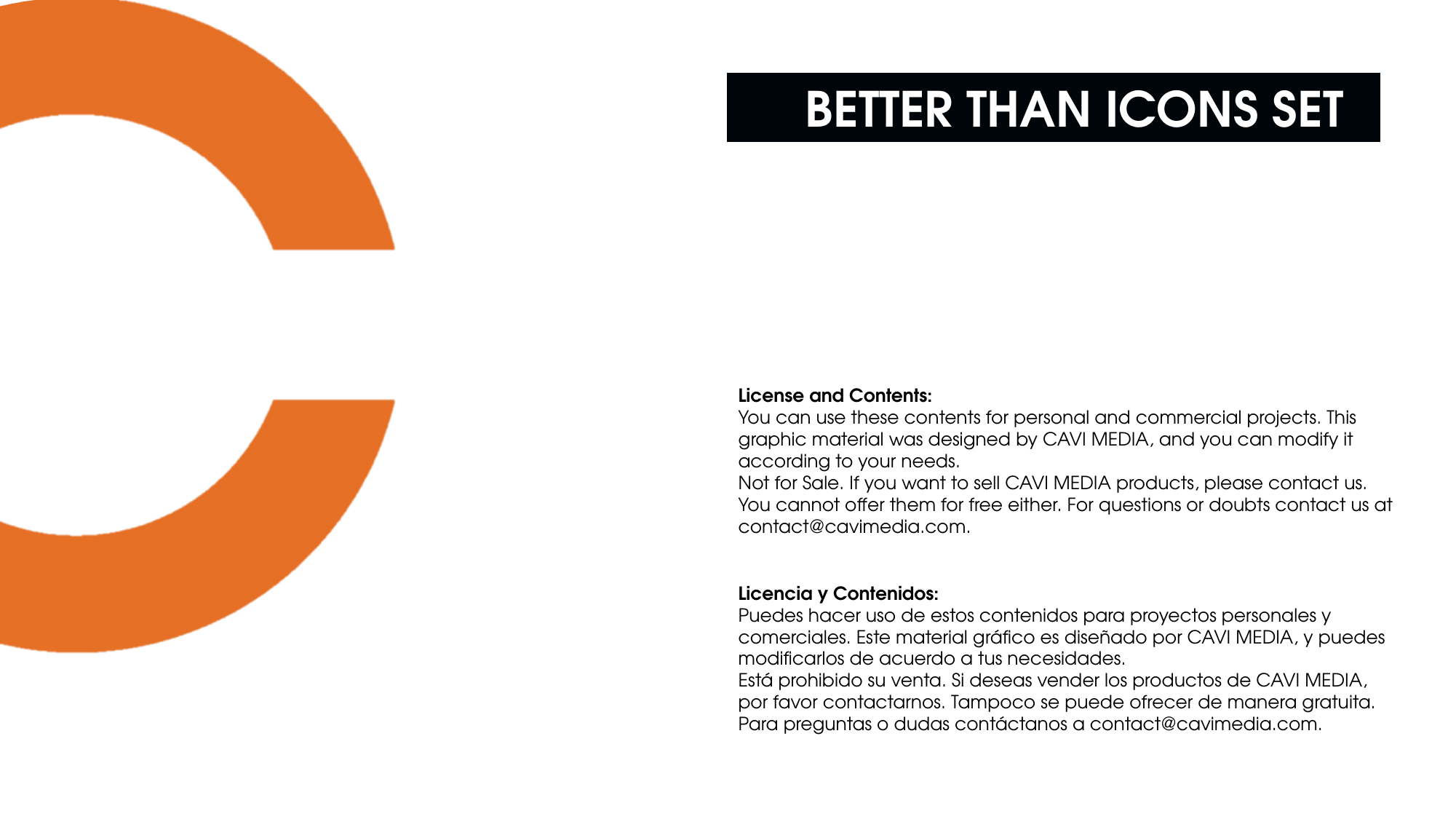

BETTER THAN ICONS SET
License and Contents:
You can use these contents for personal and commercial projects. This graphic material was designed by CAVI MEDIA, and you can modify it according to your needs.
Not for Sale. If you want to sell CAVI MEDIA products, please contact us. You cannot offer them for free either. For questions or doubts contact us at contact@cavimedia.com.
Licencia y Contenidos:
Puedes hacer uso de estos contenidos para proyectos personales y comerciales. Este material gráfico es diseñado por CAVI MEDIA, y puedes modificarlos de acuerdo a tus necesidades.
Está prohibido su venta. Si deseas vender los productos de CAVI MEDIA, por favor contactarnos. Tampoco se puede ofrecer de manera gratuita. Para preguntas o dudas contáctanos a contact@cavimedia.com.